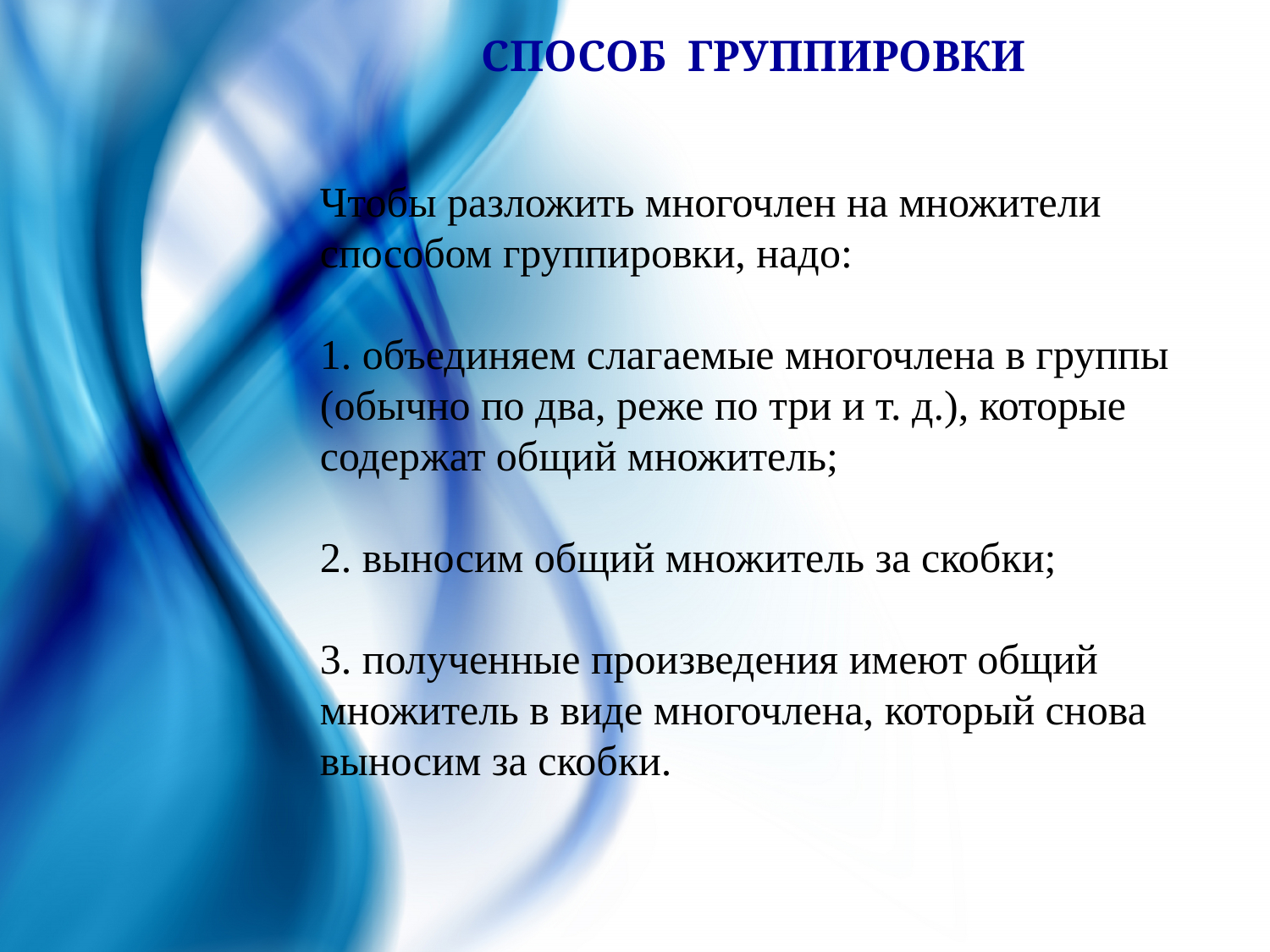

СПОСОБ  ГРУППИРОВКИ
Чтобы разложить многочлен на множители способом группировки, надо:

1. объединяем слагаемые многочлена в группы (обычно по два, реже по три и т. д.), которые содержат общий множитель;
2. выносим общий множитель за скобки;
3. полученные произведения имеют общий множитель в виде многочлена, который снова выносим за скобки.